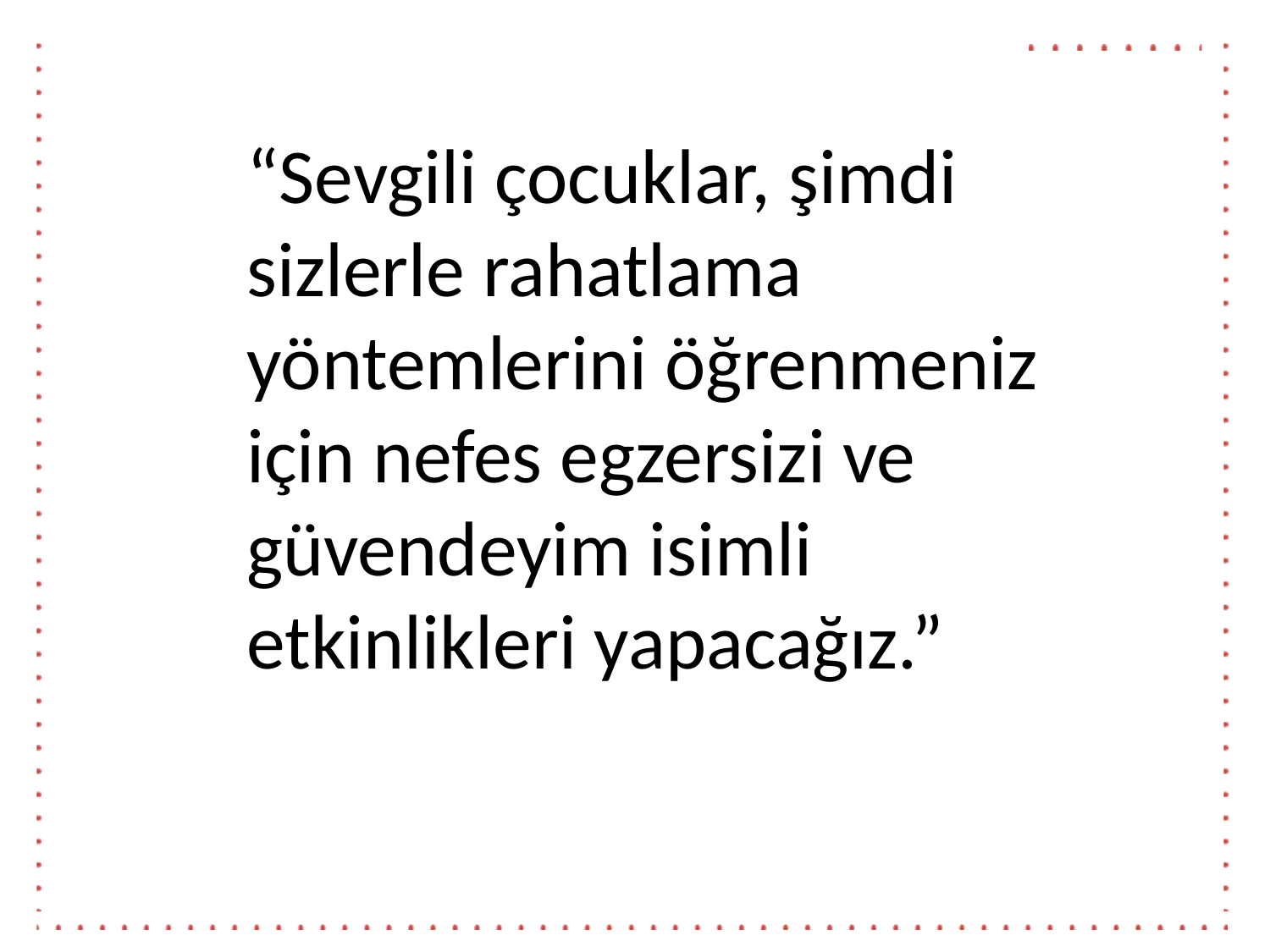

“Sevgili çocuklar, şimdi sizlerle rahatlama yöntemlerini öğrenmeniz için nefes egzersizi ve güvendeyim isimli etkinlikleri yapacağız.”